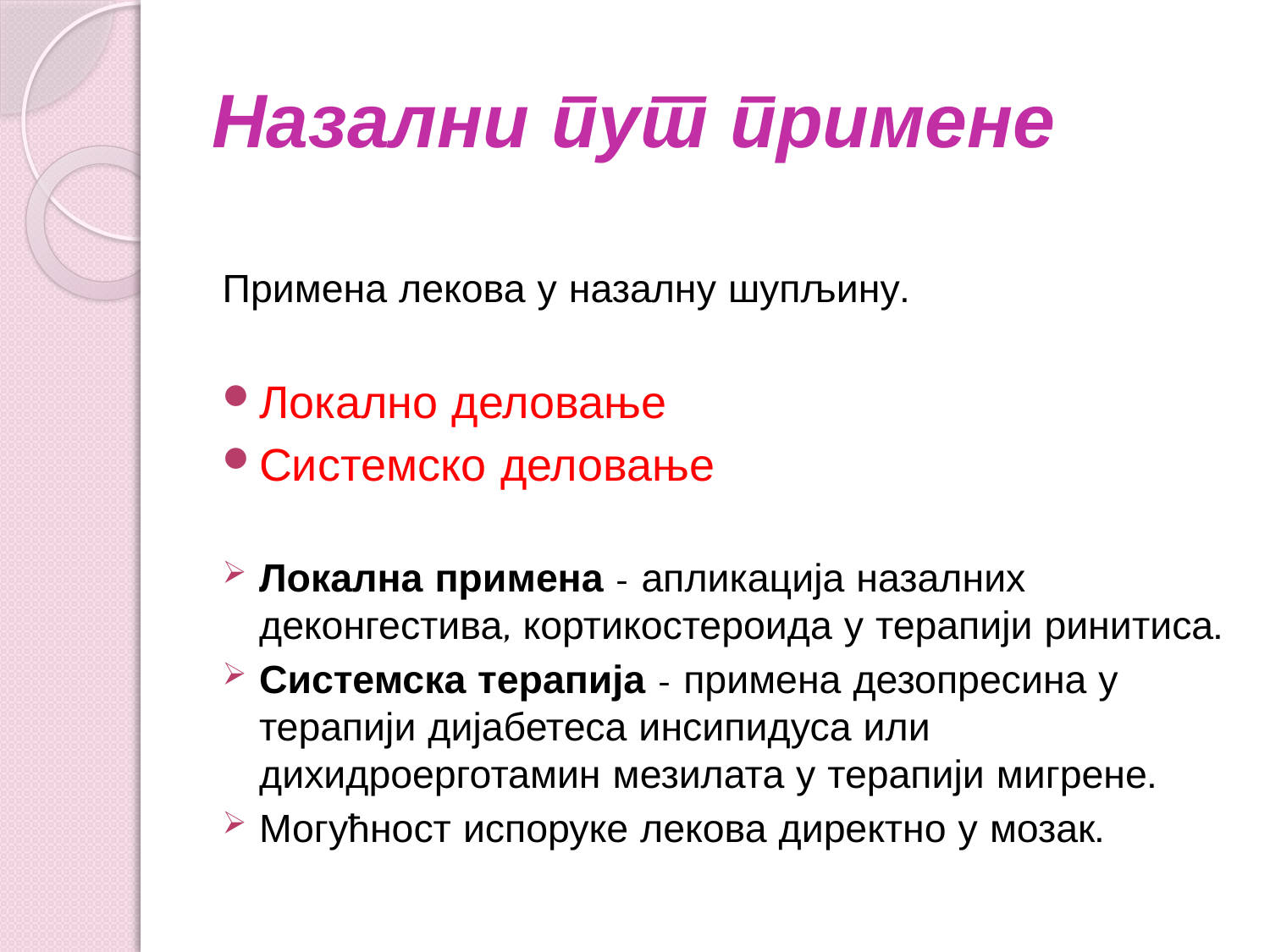

# Назални пут примене

Примена лекова у назалну шупљину.

Локално деловање
Системско деловање

Локална примена - апликација назалних деконгестива, кортикостероида у терапији ринитиса.
Системска терапија - примена дезопресина у терапији дијабетеса инсипидуса или дихидроерготамин мезилата у терапији мигрене.
Могућност испоруке лекова директно у мозак.